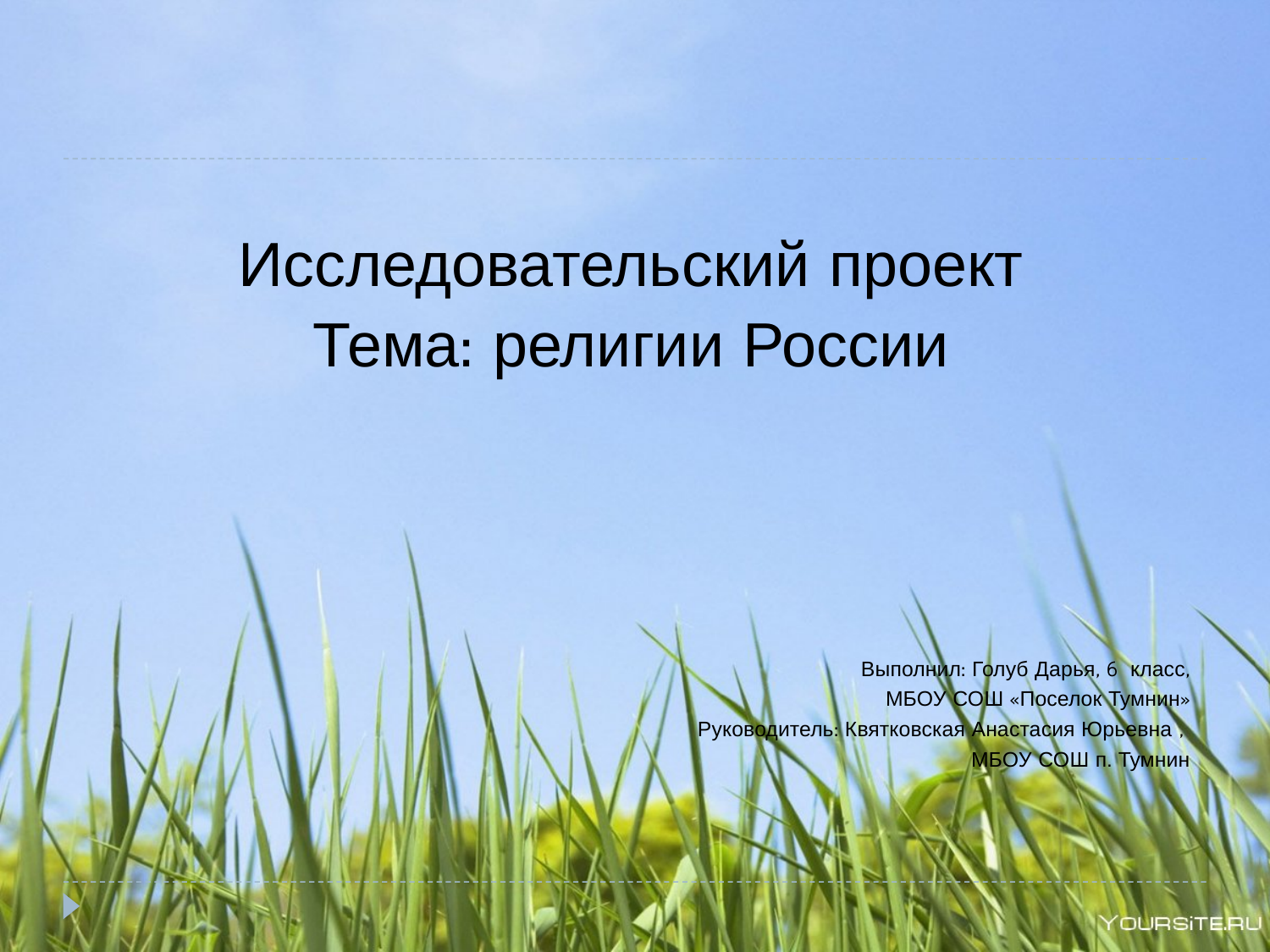

Исследовательский проект
Тема: религии России

Выполнил: Голуб Дарья, 6  класс,
 МБОУ СОШ «Поселок Тумнин»
Руководитель: Квятковская Анастасия Юрьевна ,
МБОУ СОШ п. Тумнин